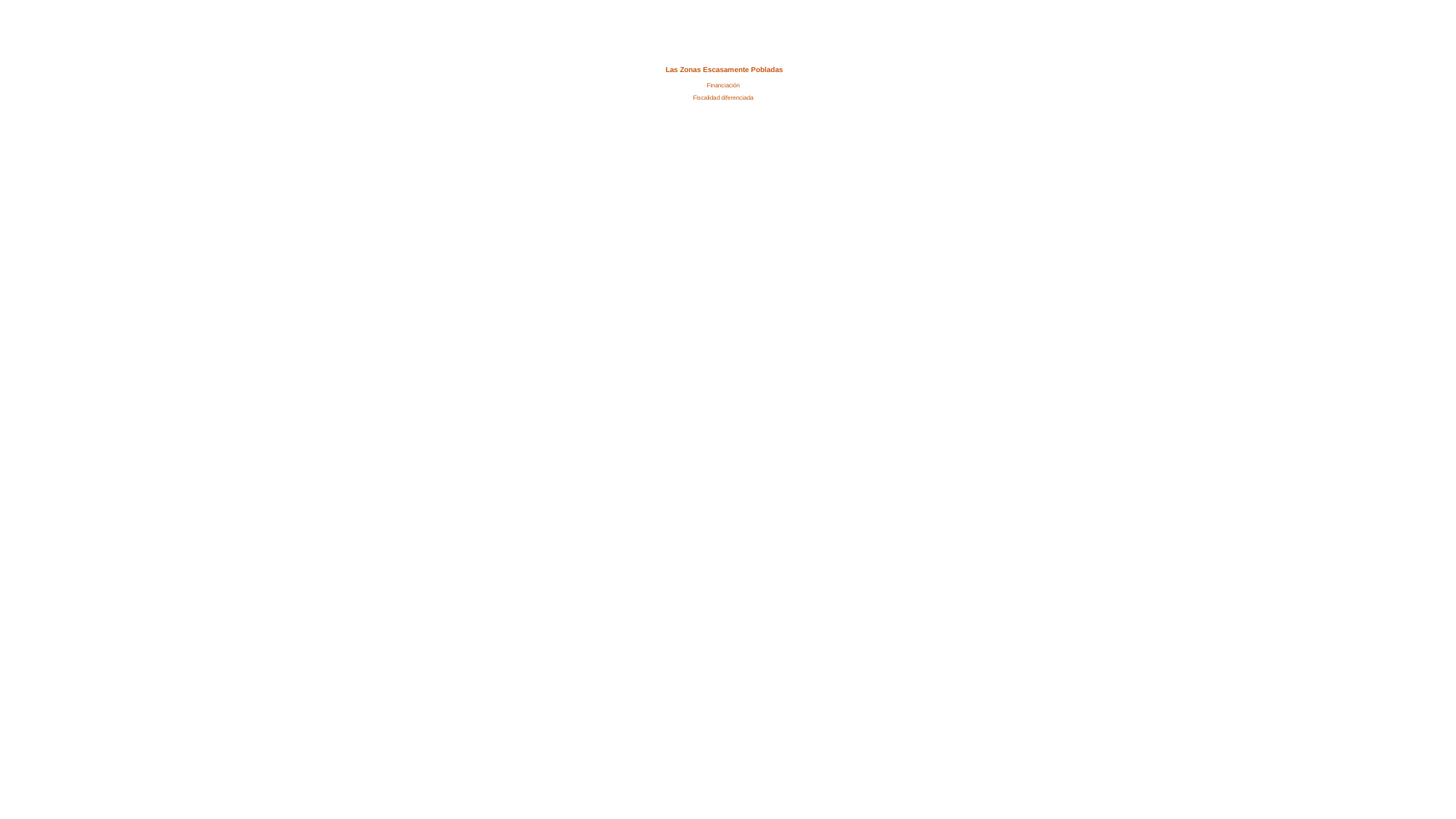

# Las Zonas Escasamente Pobladas Financiación Fiscalidad diferenciada